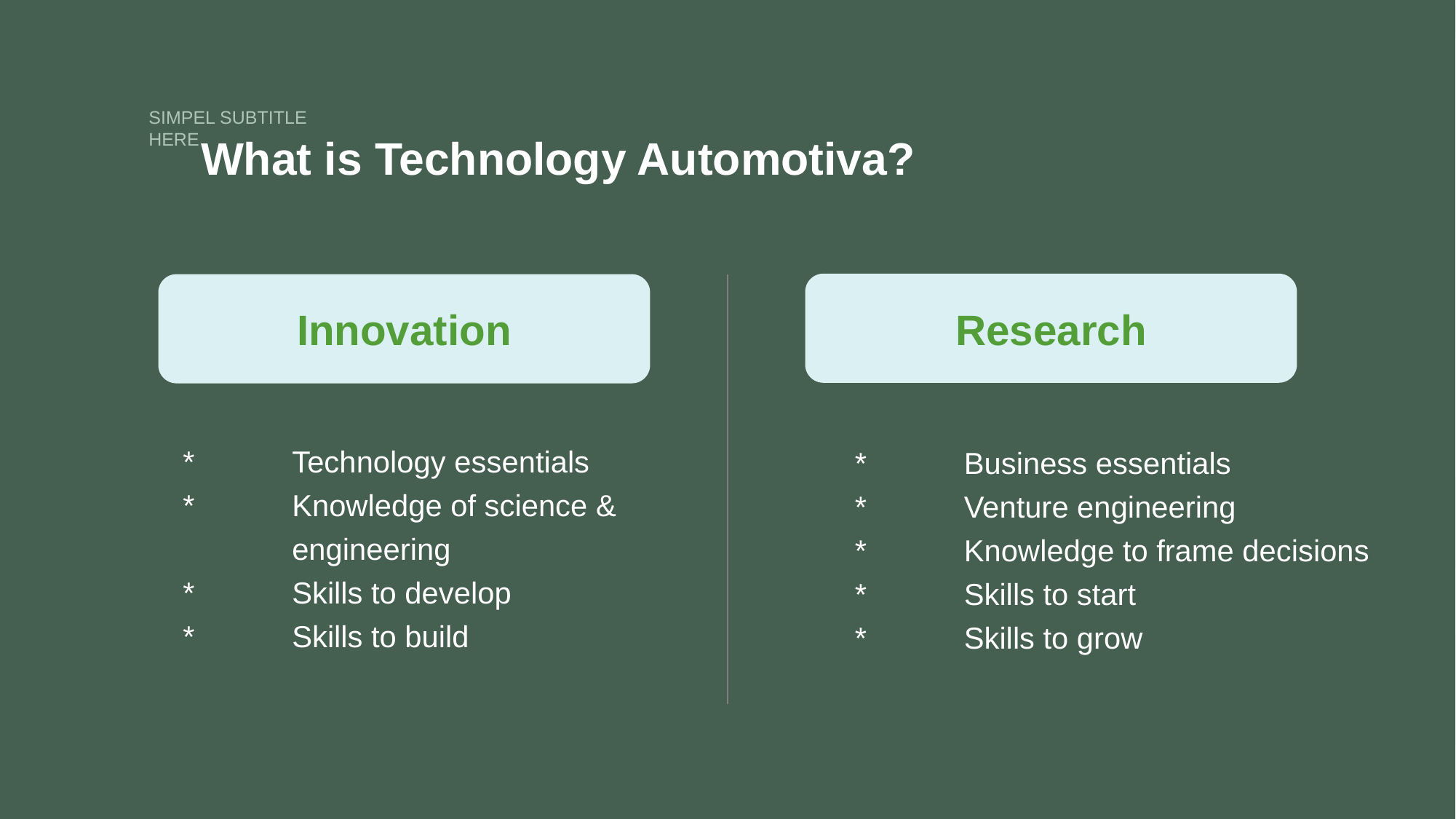

SIMPEL SUBTITLE HERE
# What is Technology Automotiva?
Research
Innovation
* 	Technology essentials
* 	Knowledge of science & 	engineering
* 	Skills to develop
*	Skills to build
* 	Business essentials
*	Venture engineering
* 	Knowledge to frame decisions
* 	Skills to start
* 	Skills to grow